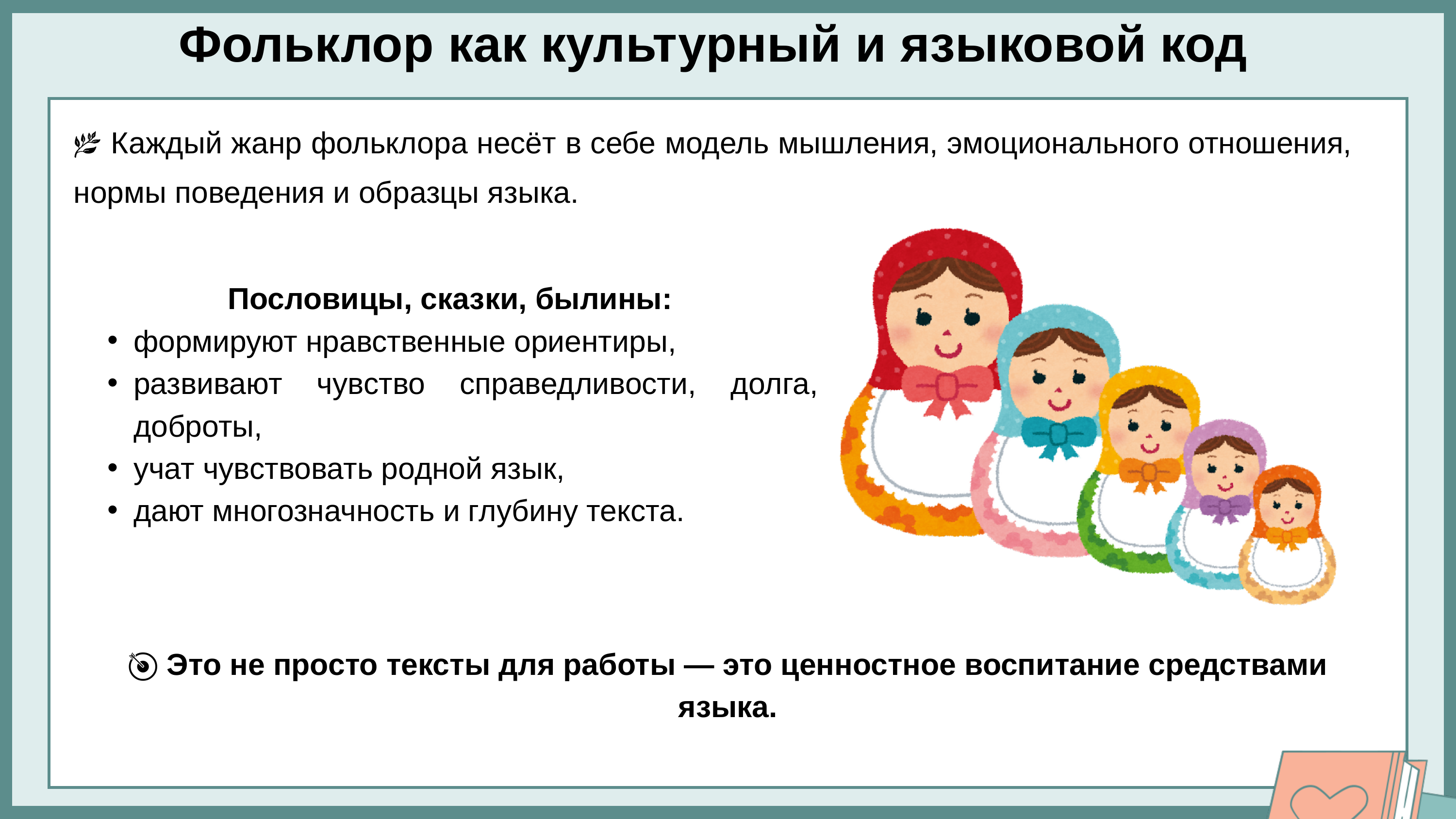

Фольклор как культурный и языковой код

🌿 Каждый жанр фольклора несёт в себе модель мышления, эмоционального отношения, нормы поведения и образцы языка.

Пословицы, сказки, былины:
формируют нравственные ориентиры,
развивают чувство справедливости, долга, доброты,
учат чувствовать родной язык,
дают многозначность и глубину текста.
🎯 Это не просто тексты для работы — это ценностное воспитание средствами языка.